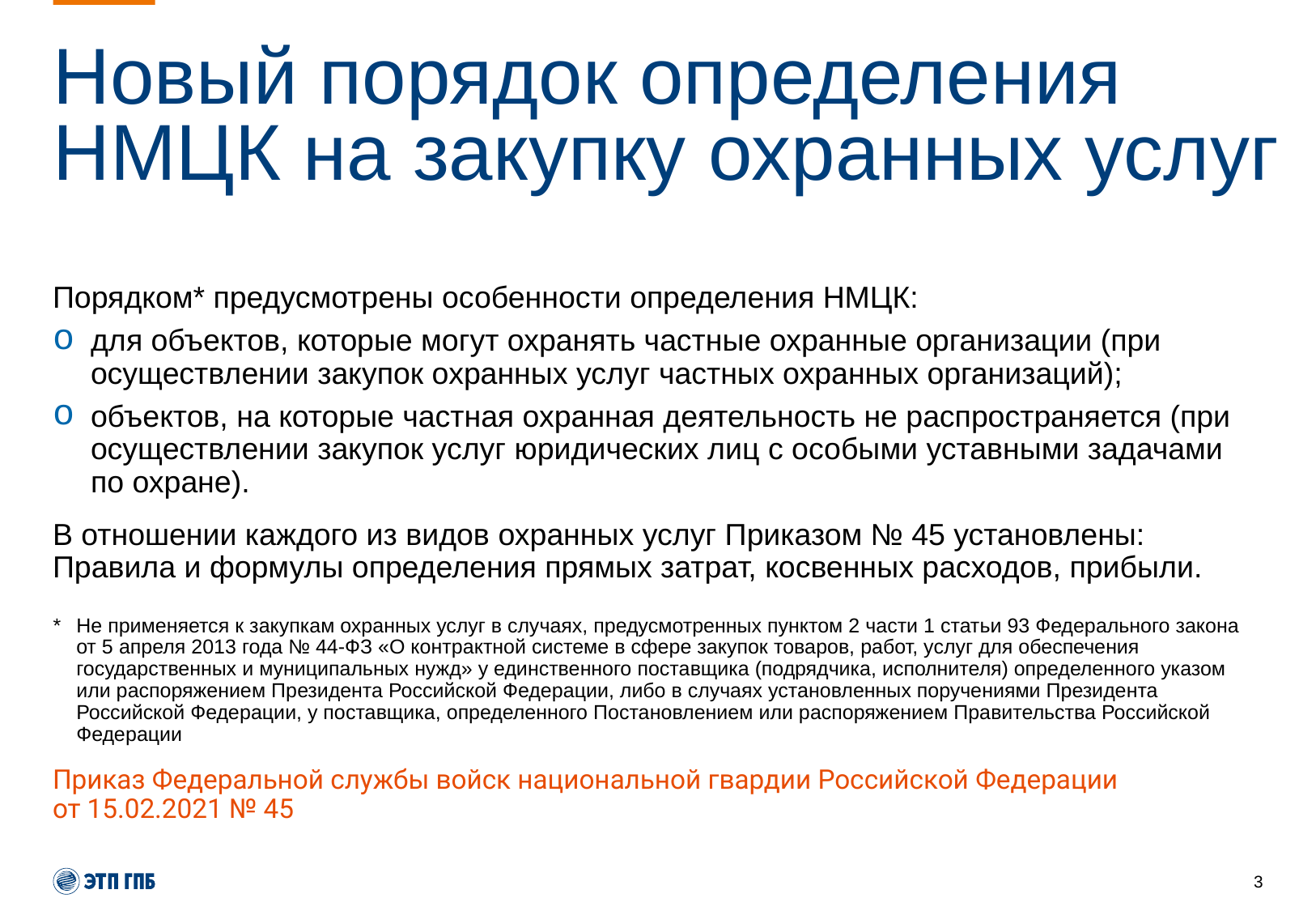

# Новый порядок определения НМЦК на закупку охранных услуг
Порядком* предусмотрены особенности определения НМЦК:
для объектов, которые могут охранять частные охранные организации (при осуществлении закупок охранных услуг частных охранных организаций);
объектов, на которые частная охранная деятельность не распространяется (при осуществлении закупок услуг юридических лиц с особыми уставными задачами по охране).
В отношении каждого из видов охранных услуг Приказом № 45 установлены: Правила и формулы определения прямых затрат, косвенных расходов, прибыли.
*	Не применяется к закупкам охранных услуг в случаях, предусмотренных пунктом 2 части 1 статьи 93 Федерального закона от 5 апреля 2013 года № 44-ФЗ «О контрактной системе в сфере закупок товаров, работ, услуг для обеспечения государственных и муниципальных нужд» у единственного поставщика (подрядчика, исполнителя) определенного указом или распоряжением Президента Российской Федерации, либо в случаях установленных поручениями Президента Российской Федерации, у поставщика, определенного Постановлением или распоряжением Правительства Российской Федерации
Приказ Федеральной службы войск национальной гвардии Российской Федерации от 15.02.2021 № 45